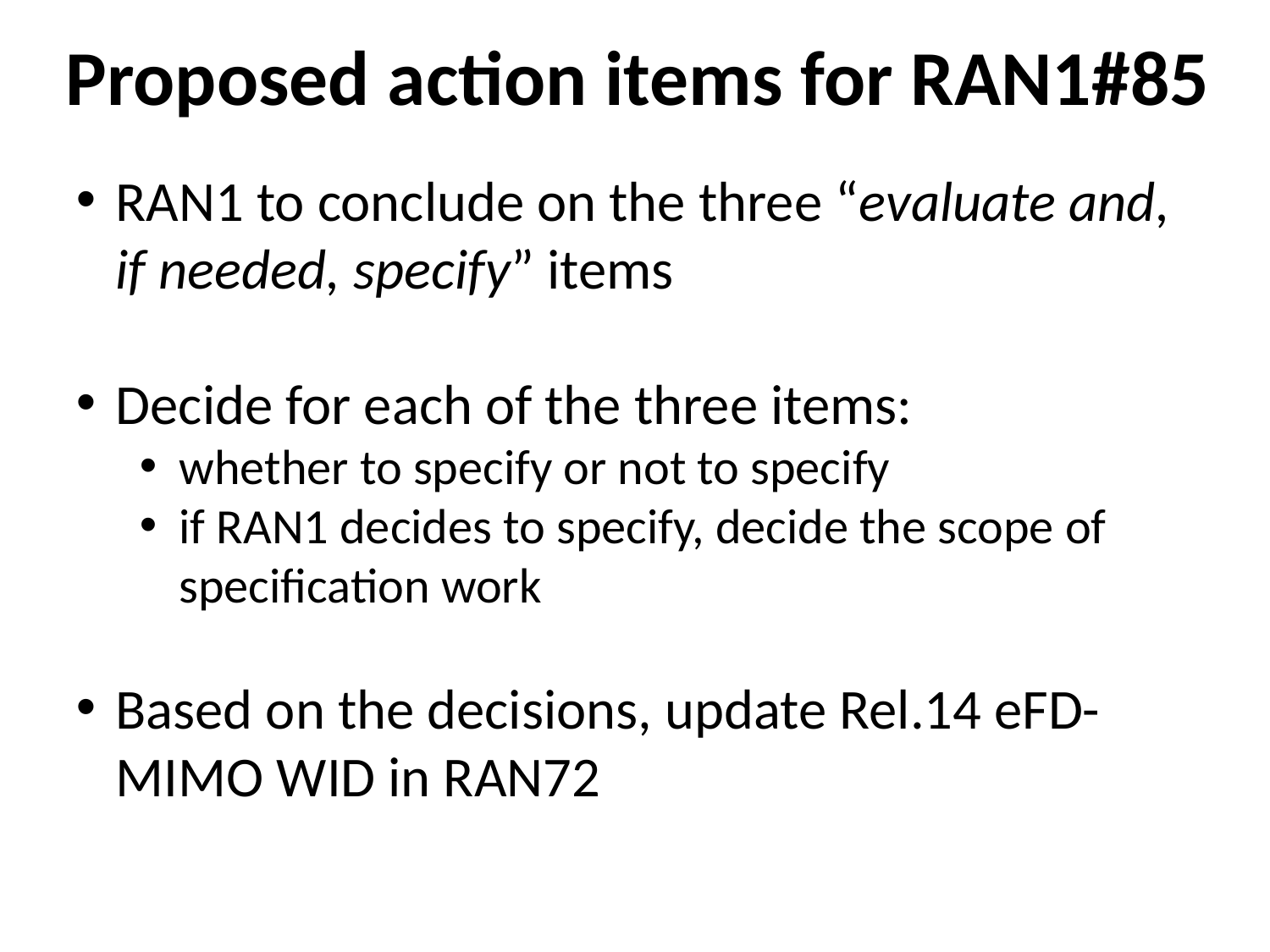

# Proposed action items for RAN1#85
RAN1 to conclude on the three “evaluate and, if needed, specify” items

Decide for each of the three items:
whether to specify or not to specify
if RAN1 decides to specify, decide the scope of specification work

Based on the decisions, update Rel.14 eFD-MIMO WID in RAN72